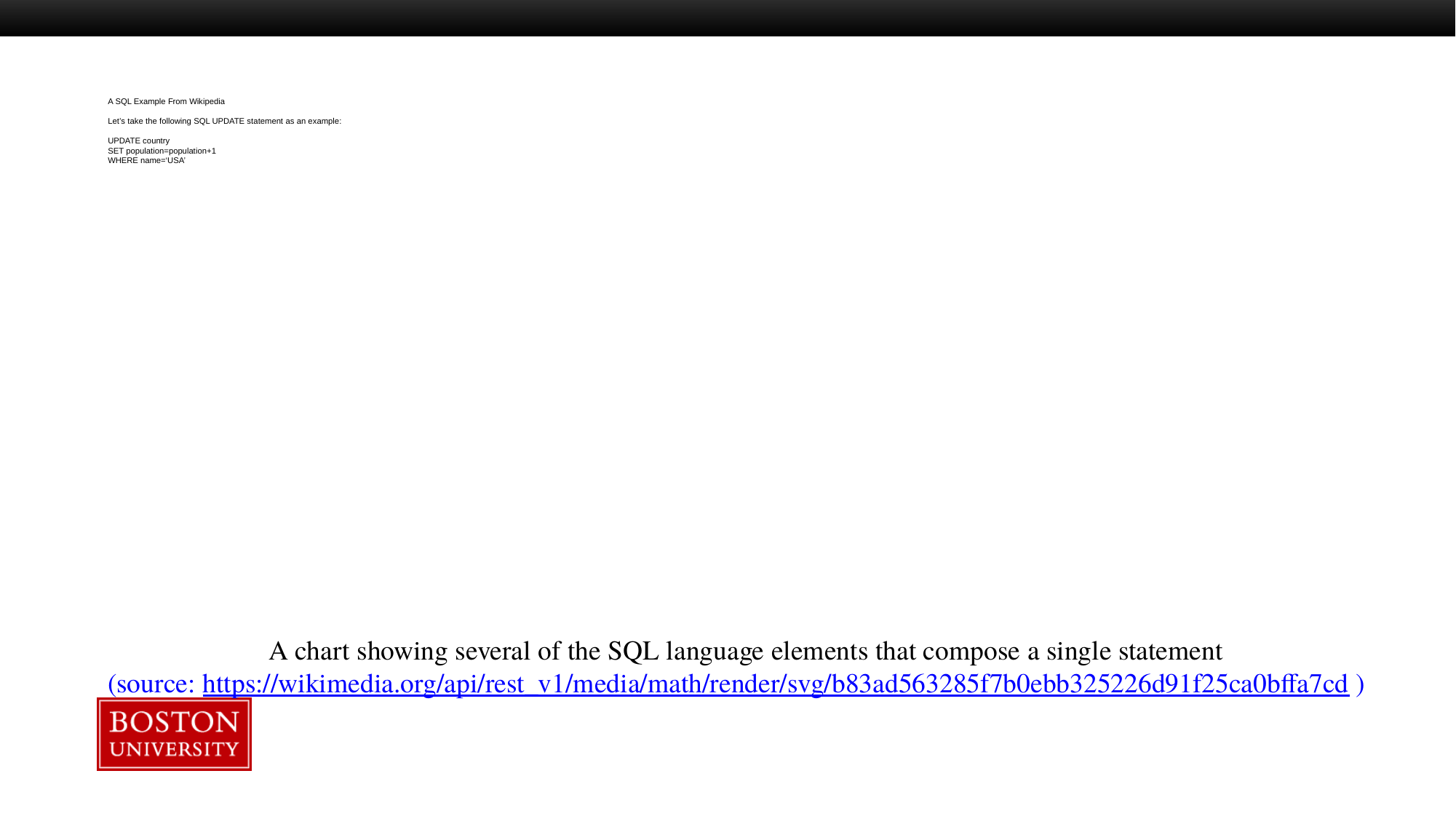

# A SQL Example From Wikipedia Let’s take the following SQL UPDATE statement as an example: UPDATE country SET population=population+1 WHERE name=‘USA’
A chart showing several of the SQL language elements that compose a single statement
(source: https://wikimedia.org/api/rest_v1/media/math/render/svg/b83ad563285f7b0ebb325226d91f25ca0bffa7cd )